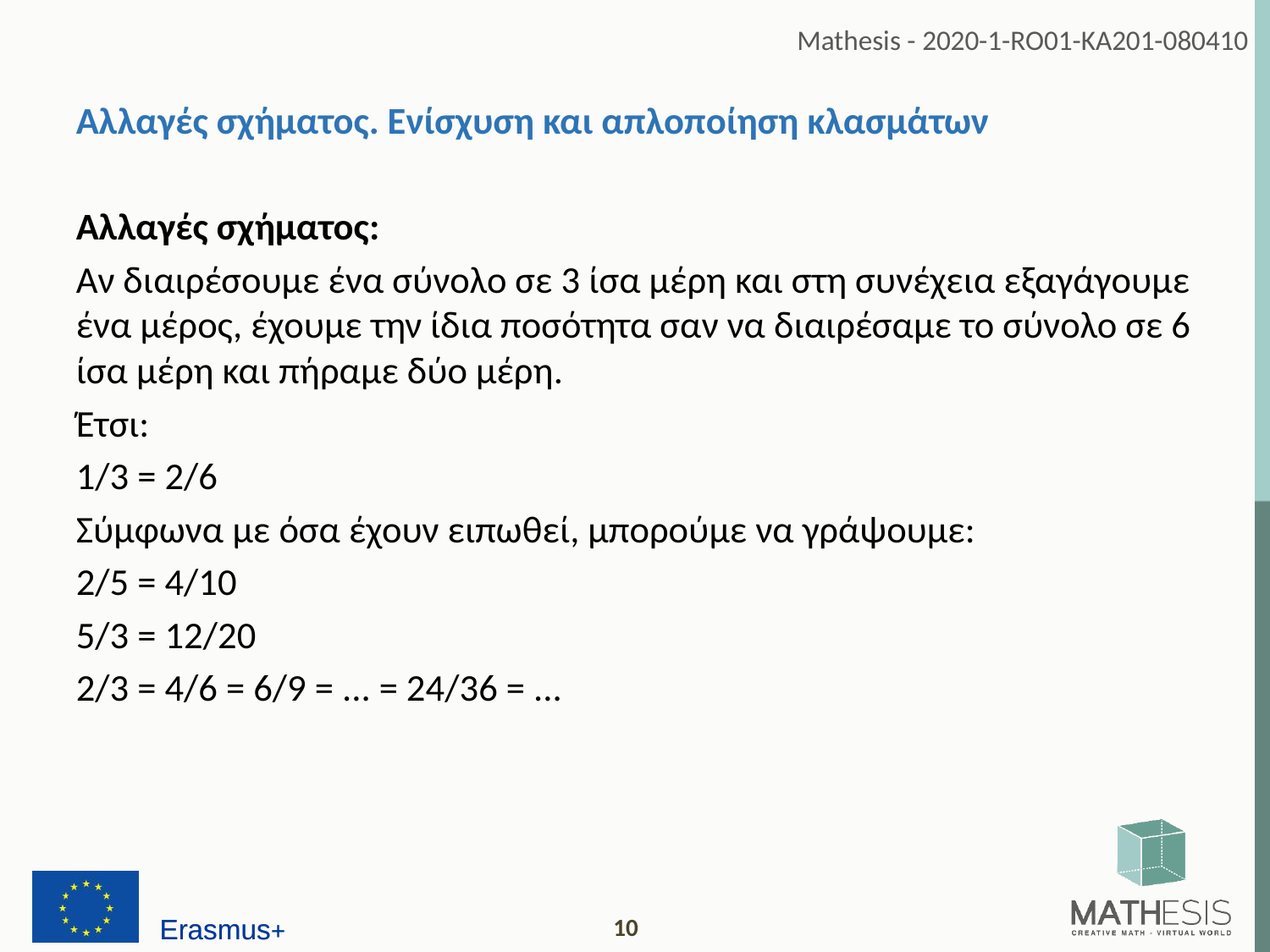

Αλλαγές σχήματος. Ενίσχυση και απλοποίηση κλασμάτων

Αλλαγές σχήματος:
Αν διαιρέσουμε ένα σύνολο σε 3 ίσα μέρη και στη συνέχεια εξαγάγουμε ένα μέρος, έχουμε την ίδια ποσότητα σαν να διαιρέσαμε το σύνολο σε 6 ίσα μέρη και πήραμε δύο μέρη.
Έτσι:
1/3 = 2/6
Σύμφωνα με όσα έχουν ειπωθεί, μπορούμε να γράψουμε:
2/5 = 4/10
5/3 = 12/20
2/3 = 4/6 = 6/9 = ... = 24/36 = ...